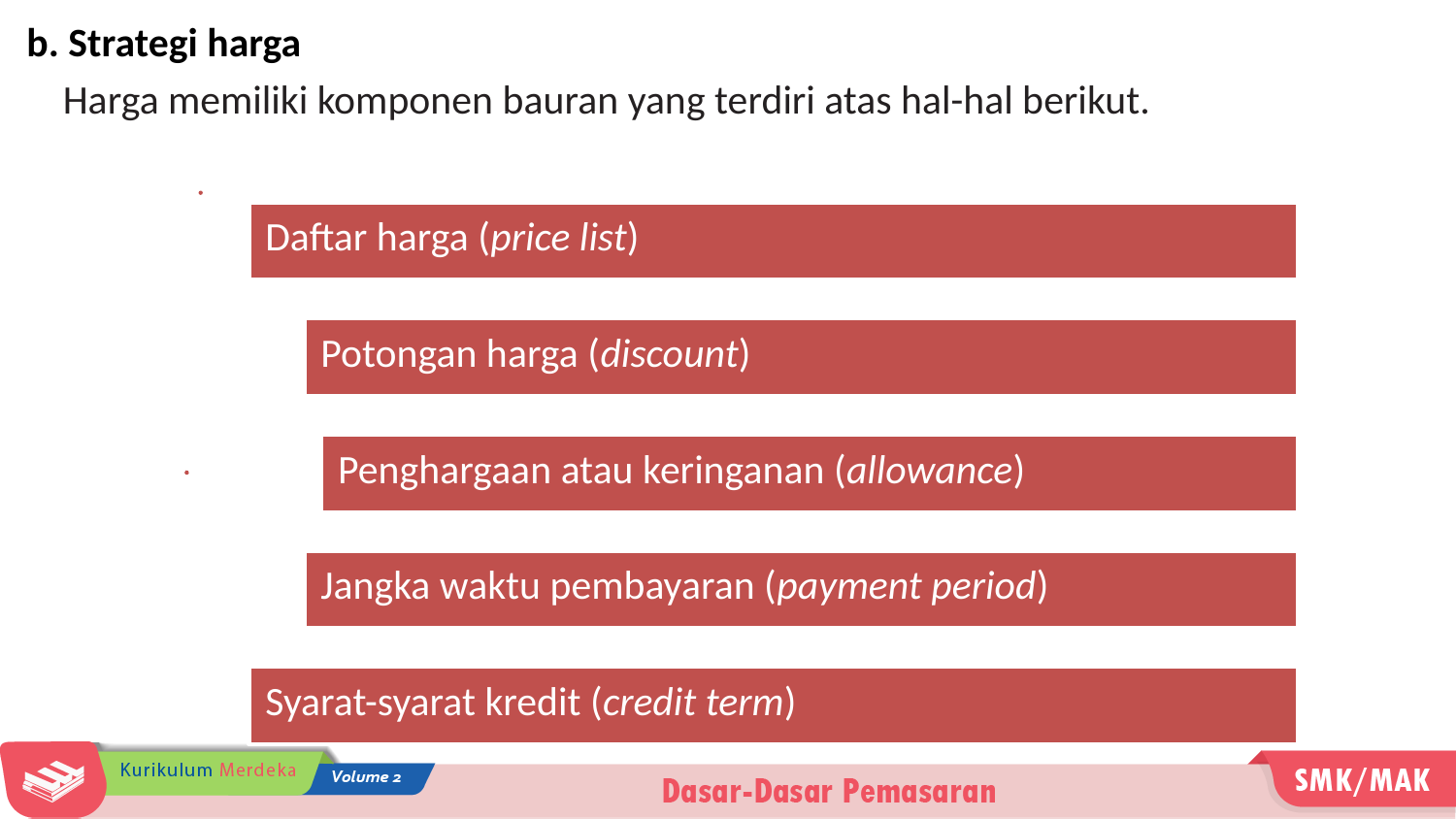

b. Strategi harga
Harga memiliki komponen bauran yang terdiri atas hal-hal berikut.
Daftar harga (price list)
Jangka waktu pembayaran (payment period)
Syarat-syarat kredit (credit term)
Potongan harga (discount)
Penghargaan atau keringanan (allowance)